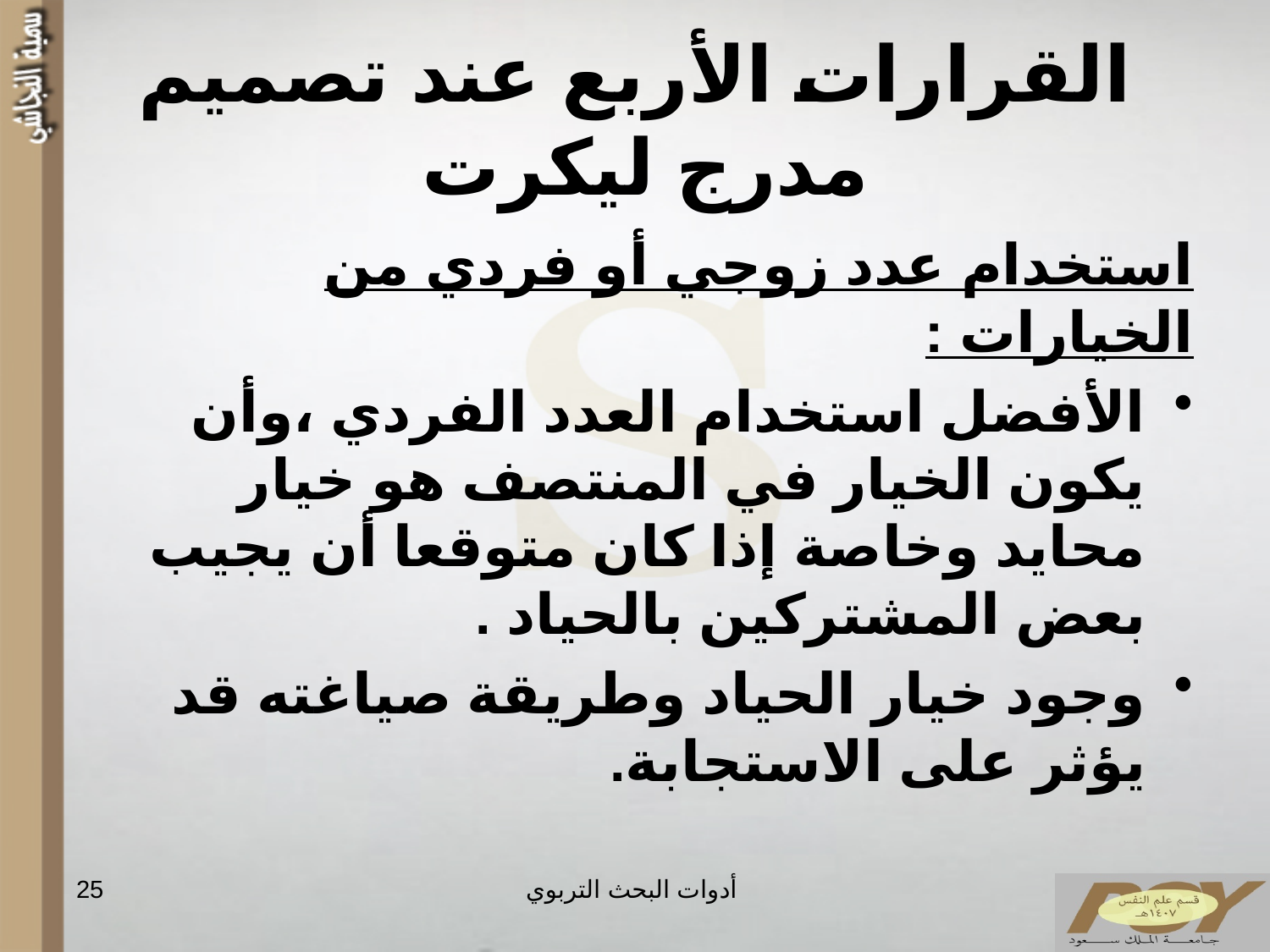

# القرارات الأربع عند تصميم مدرج ليكرت
استخدام عدد زوجي أو فردي من الخيارات :
الأفضل استخدام العدد الفردي ،وأن يكون الخيار في المنتصف هو خيار محايد وخاصة إذا كان متوقعا أن يجيب بعض المشتركين بالحياد .
وجود خيار الحياد وطريقة صياغته قد يؤثر على الاستجابة.
25
أدوات البحث التربوي